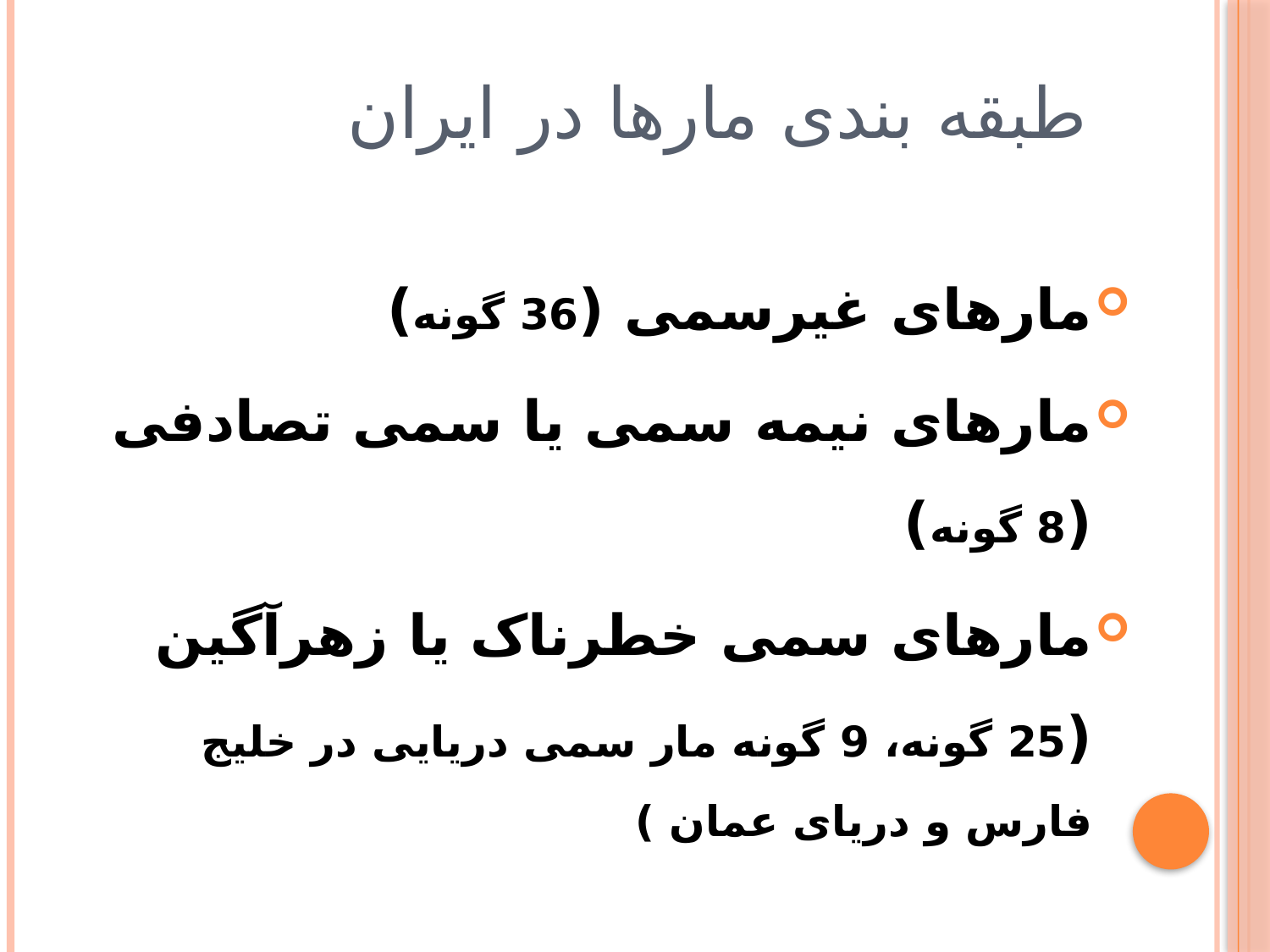

# طبقه بندی مارها در ایران
مارهای غیرسمی (36 گونه)
مارهای نیمه سمی یا سمی تصادفی (8 گونه)
مارهای سمی خطرناک یا زهرآگین (25 گونه، 9 گونه مار سمی دریایی در خلیج فارس و دریای عمان )